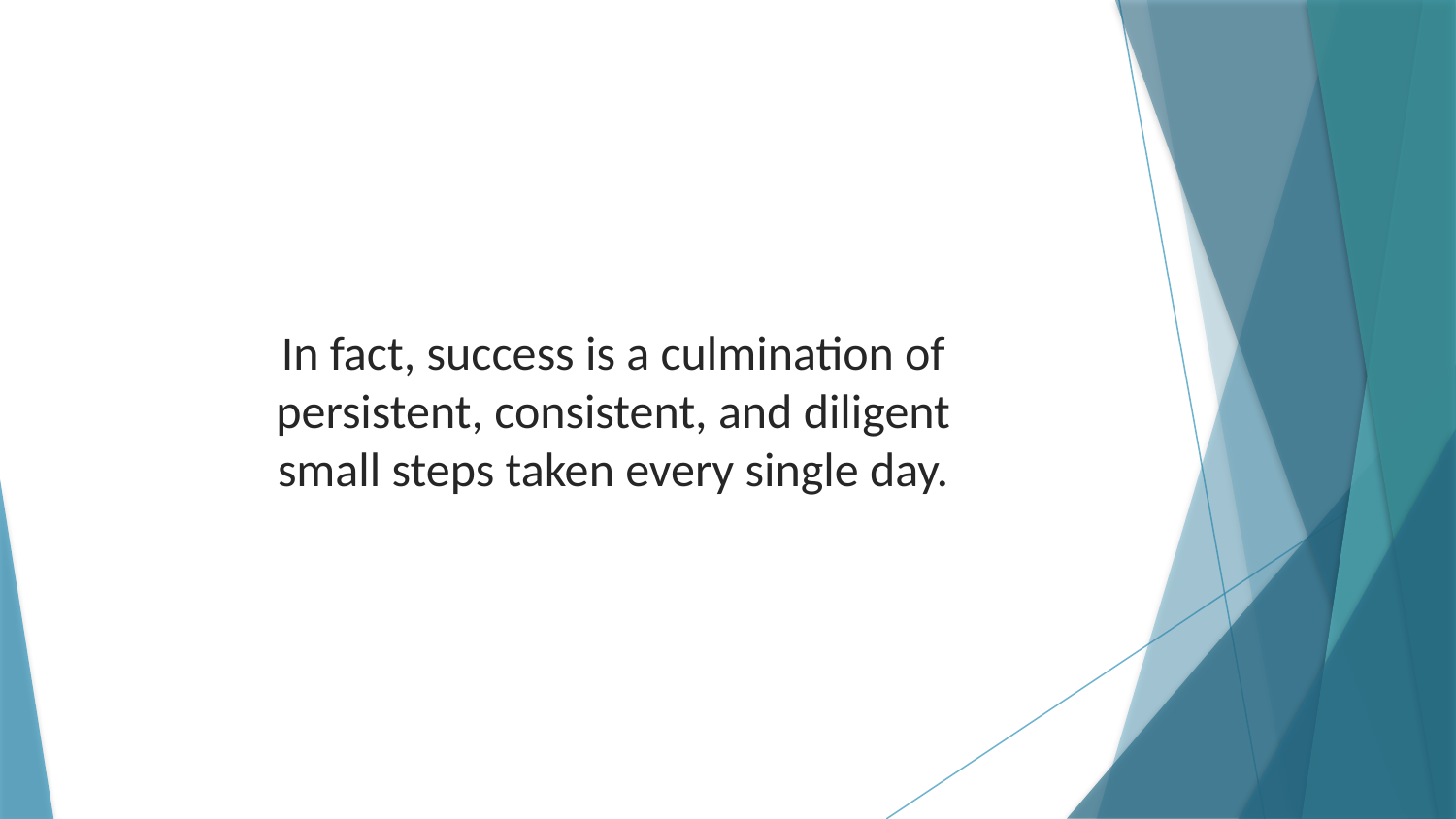

In fact, success is a culmination of persistent, consistent, and diligent small steps taken every single day.